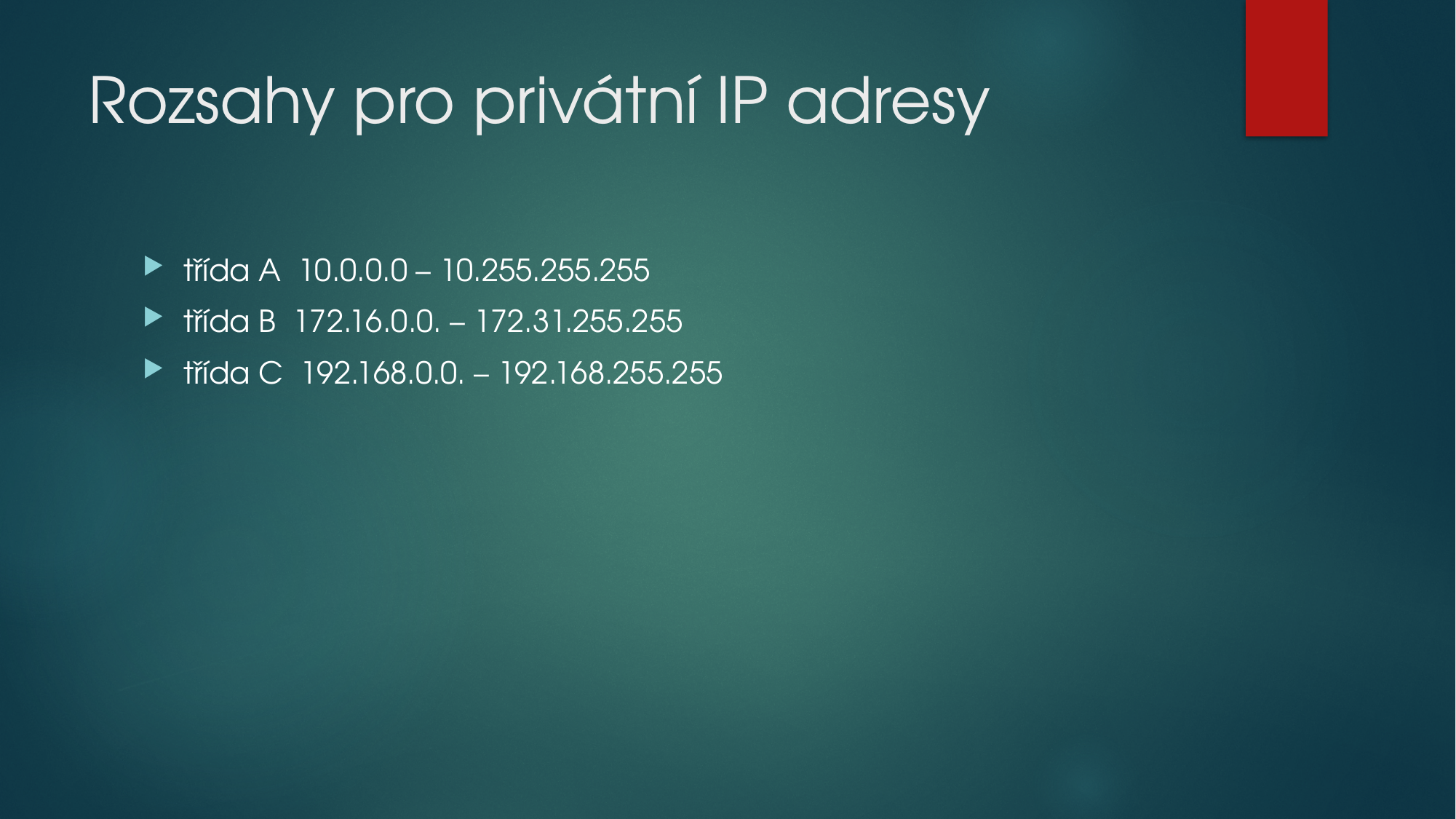

# Rozsahy pro privátní IP adresy
třída A  10.0.0.0 – 10.255.255.255
třída B  172.16.0.0. – 172.31.255.255
třída C  192.168.0.0. – 192.168.255.255